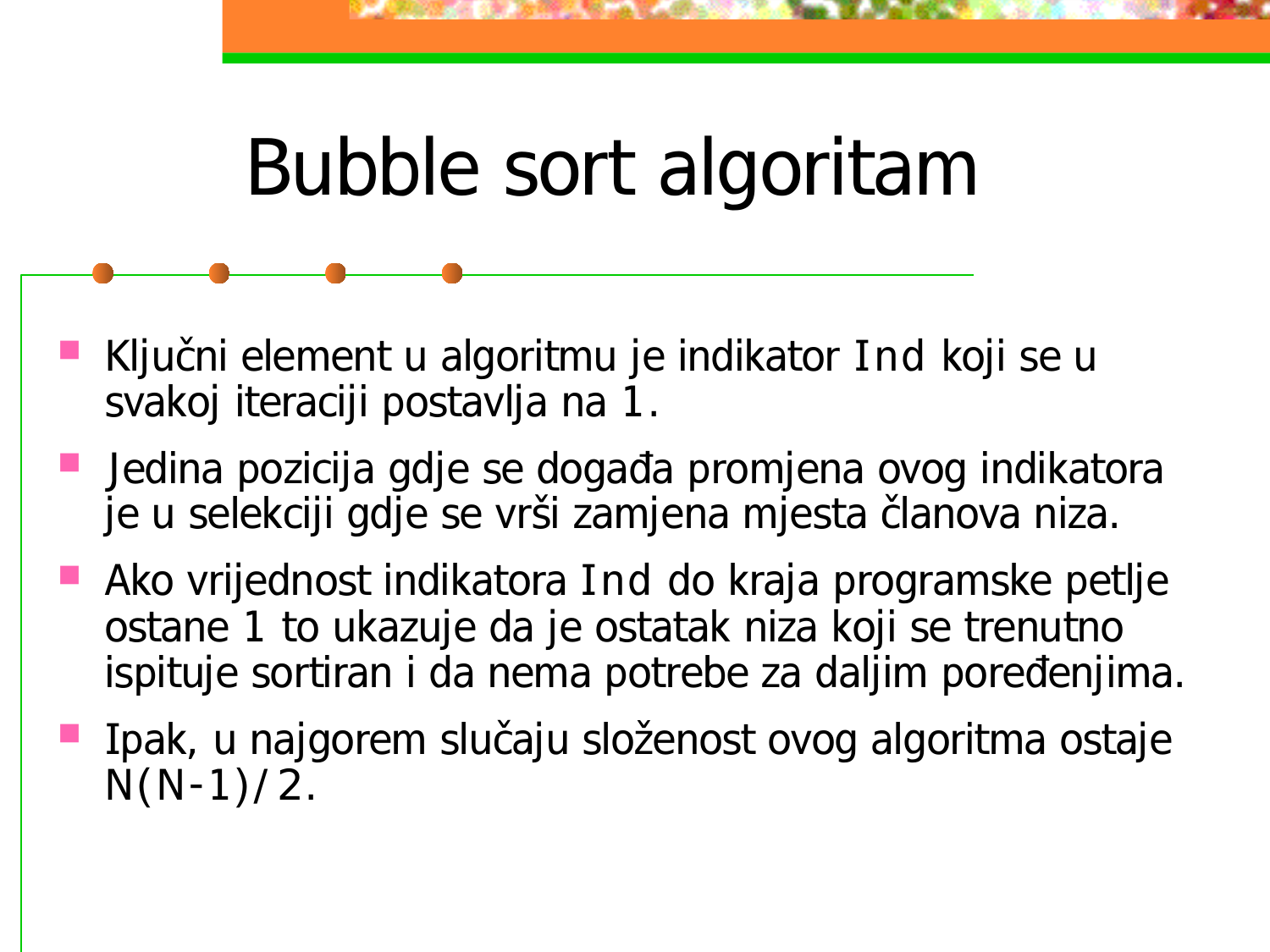

# Bubble sort algoritam
Ključni element u algoritmu je indikator Ind koji se u svakoj iteraciji postavlja na 1.
Jedina pozicija gdje se događa promjena ovog indikatora je u selekciji gdje se vrši zamjena mjesta članova niza.
Ako vrijednost indikatora Ind do kraja programske petlje ostane 1 to ukazuje da je ostatak niza koji se trenutno ispituje sortiran i da nema potrebe za daljim poređenjima.
Ipak, u najgorem slučaju složenost ovog algoritma ostaje N(N-1)/2.